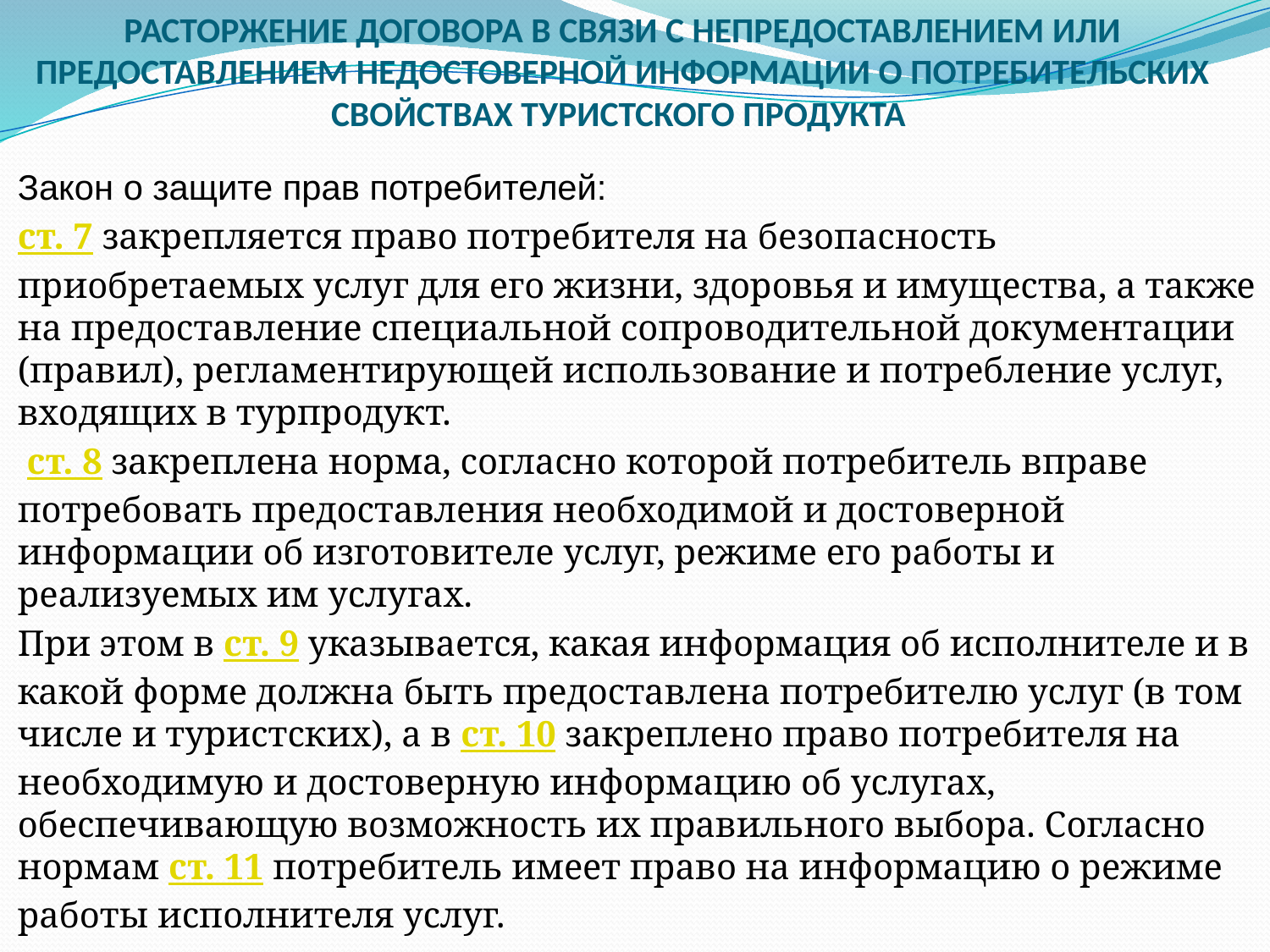

РАСТОРЖЕНИЕ ДОГОВОРА В СВЯЗИ С НЕПРЕДОСТАВЛЕНИЕМ ИЛИ ПРЕДОСТАВЛЕНИЕМ НЕДОСТОВЕРНОЙ ИНФОРМАЦИИ О ПОТРЕБИТЕЛЬСКИХ СВОЙСТВАХ ТУРИСТСКОГО ПРОДУКТА
Закон о защите прав потребителей:
ст. 7 закрепляется право потребителя на безопасность приобретаемых услуг для его жизни, здоровья и имущества, а также на предоставление специальной сопроводительной документации (правил), регламентирующей использование и потребление услуг, входящих в турпродукт.
 ст. 8 закреплена норма, согласно которой потребитель вправе потребовать предоставления необходимой и достоверной информации об изготовителе услуг, режиме его работы и реализуемых им услугах.
При этом в ст. 9 указывается, какая информация об исполнителе и в какой форме должна быть предоставлена потребителю услуг (в том числе и туристских), а в ст. 10 закреплено право потребителя на необходимую и достоверную информацию об услугах, обеспечивающую возможность их правильного выбора. Согласно нормам ст. 11 потребитель имеет право на информацию о режиме работы исполнителя услуг.